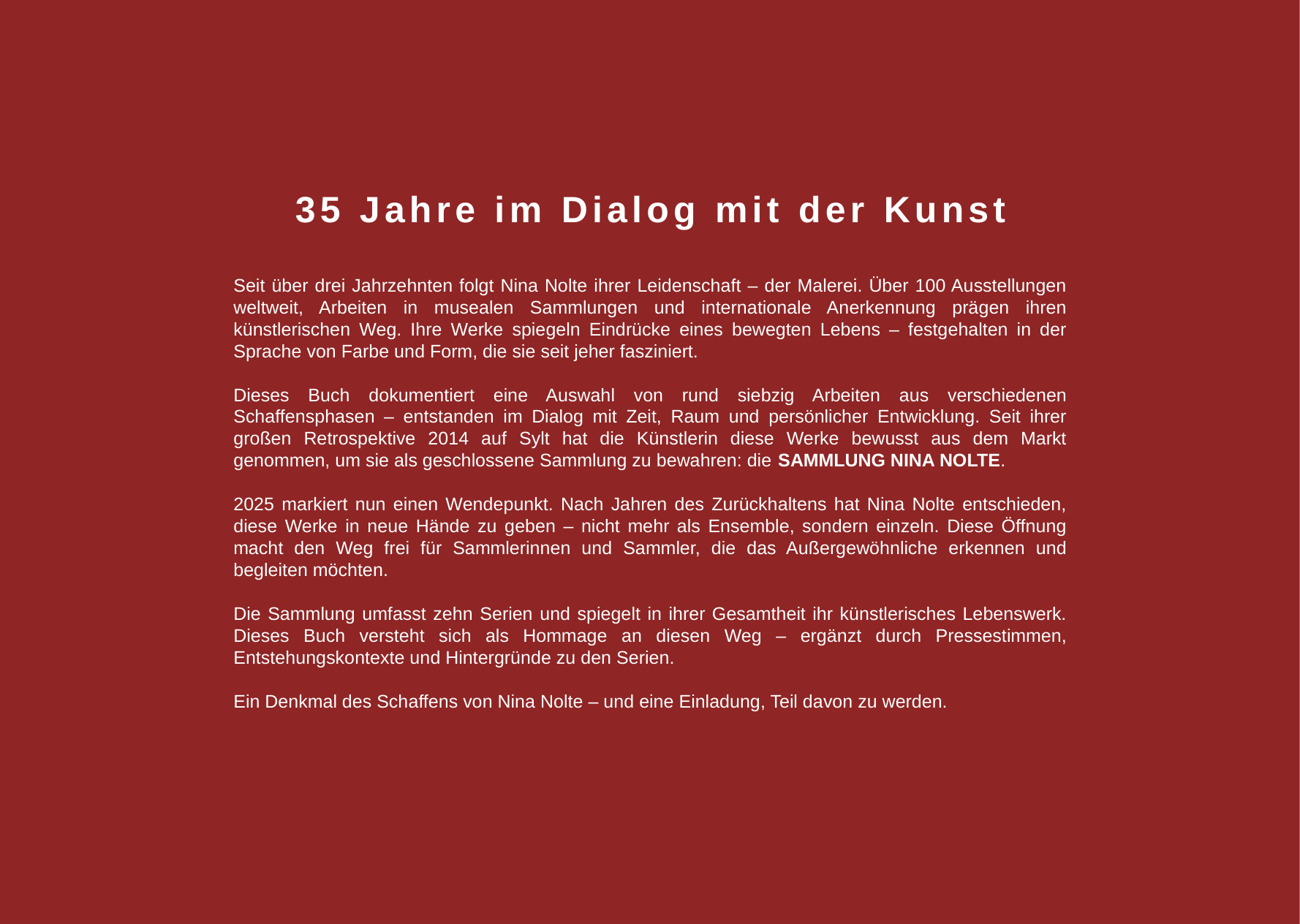

35 Jahre im Dialog mit der Kunst

Seit über drei Jahrzehnten folgt Nina Nolte ihrer Leidenschaft – der Malerei. Über 100 Ausstellungen weltweit, Arbeiten in musealen Sammlungen und internationale Anerkennung prägen ihren künstlerischen Weg. Ihre Werke spiegeln Eindrücke eines bewegten Lebens – festgehalten in der Sprache von Farbe und Form, die sie seit jeher fasziniert.

Dieses Buch dokumentiert eine Auswahl von rund siebzig Arbeiten aus verschiedenen Schaffensphasen – entstanden im Dialog mit Zeit, Raum und persönlicher Entwicklung. Seit ihrer großen Retrospektive 2014 auf Sylt hat die Künstlerin diese Werke bewusst aus dem Markt genommen, um sie als geschlossene Sammlung zu bewahren: die SAMMLUNG NINA NOLTE.

2025 markiert nun einen Wendepunkt. Nach Jahren des Zurückhaltens hat Nina Nolte entschieden, diese Werke in neue Hände zu geben – nicht mehr als Ensemble, sondern einzeln. Diese Öffnung macht den Weg frei für Sammlerinnen und Sammler, die das Außergewöhnliche erkennen und begleiten möchten.

Die Sammlung umfasst zehn Serien und spiegelt in ihrer Gesamtheit ihr künstlerisches Lebenswerk.
Dieses Buch versteht sich als Hommage an diesen Weg – ergänzt durch Pressestimmen, Entstehungskontexte und Hintergründe zu den Serien.
Ein Denkmal des Schaffens von Nina Nolte – und eine Einladung, Teil davon zu werden.
8